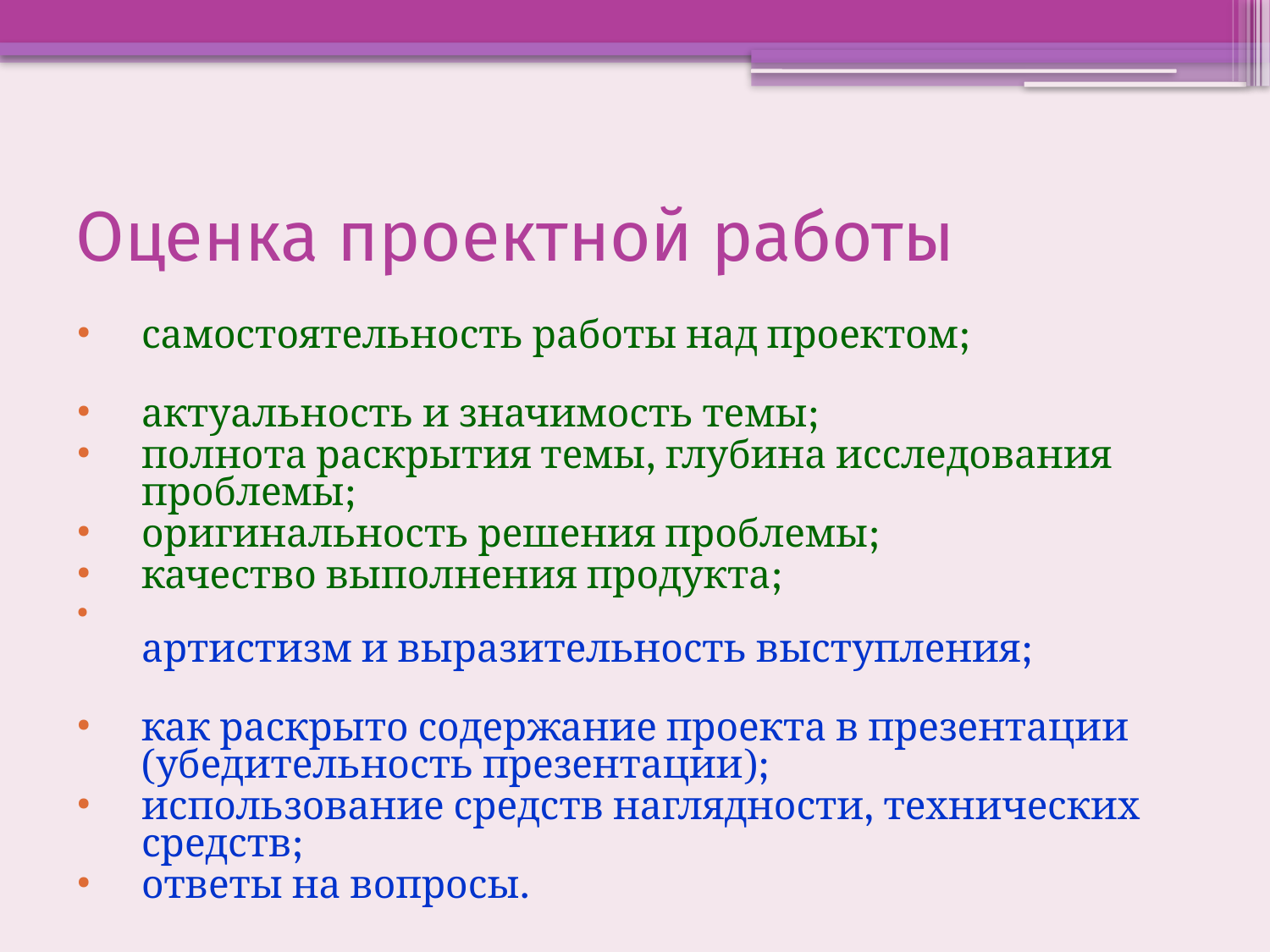

# Оценка проектной работы
самостоятельность работы над проектом;
актуальность и значимость темы;
полнота раскрытия темы, глубина исследования проблемы;
оригинальность решения проблемы;
качество выполнения продукта;
артистизм и выразительность выступления;
как раскрыто содержание проекта в презентации  (убедительность презентации);
использование средств наглядности, технических средств;
ответы на вопросы.